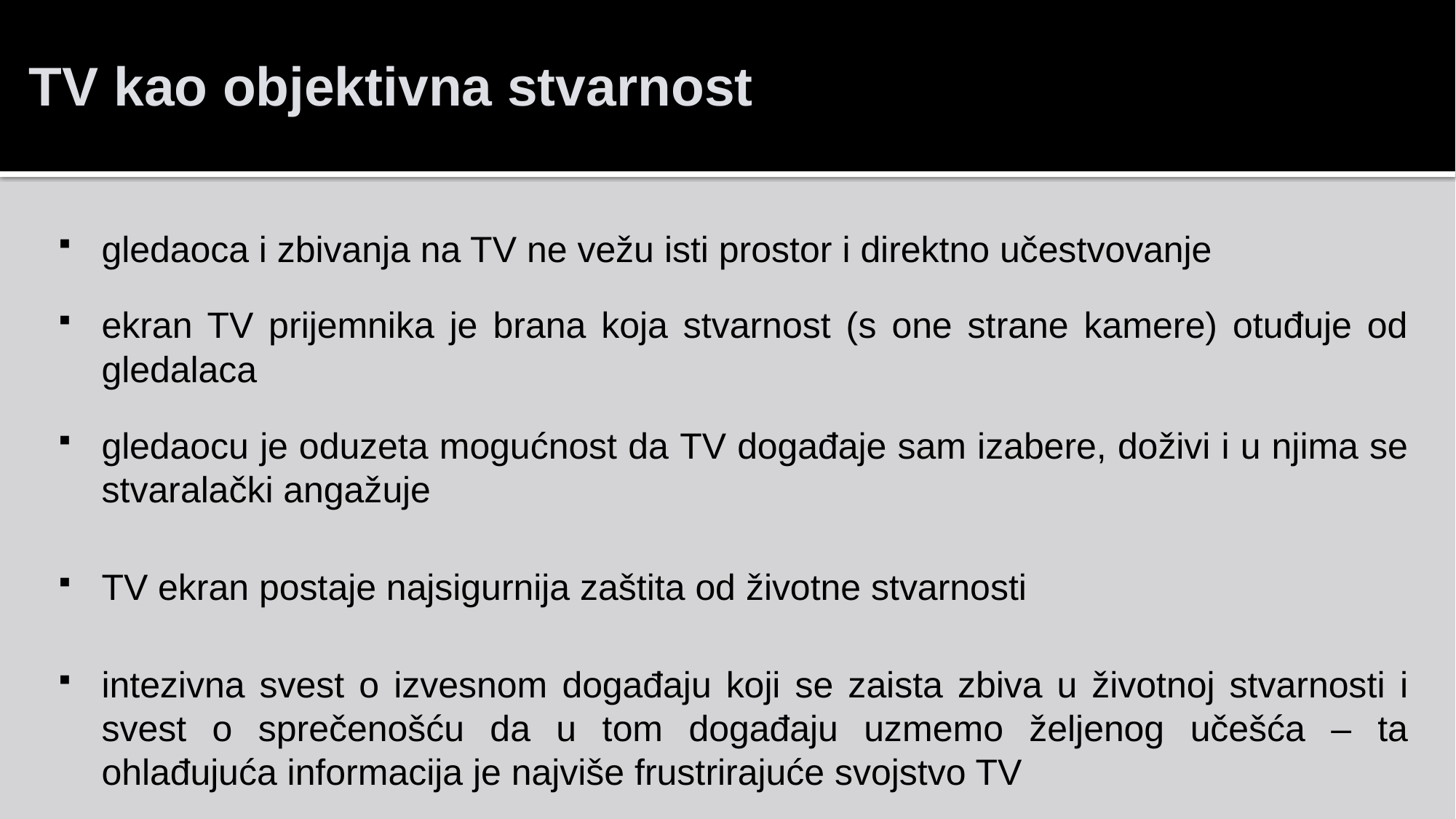

# TV kao objektivna stvarnost

gledaoca i zbivanja na TV ne vežu isti prostor i direktno učestvovanje

ekran TV prijemnika je brana koja stvarnost (s one strane kamere) otuđuje od gledalaca

gledaocu je oduzeta mogućnost da TV događaje sam izabere, doživi i u njima se stvaralački angažuje

TV ekran postaje najsigurnija zaštita od životne stvarnosti

intezivna svest o izvesnom događaju koji se zaista zbiva u životnoj stvarnosti i svest o sprečenošću da u tom događaju uzmemo željenog učešća – ta ohlađujuća informacija je najviše frustrirajuće svojstvo TV